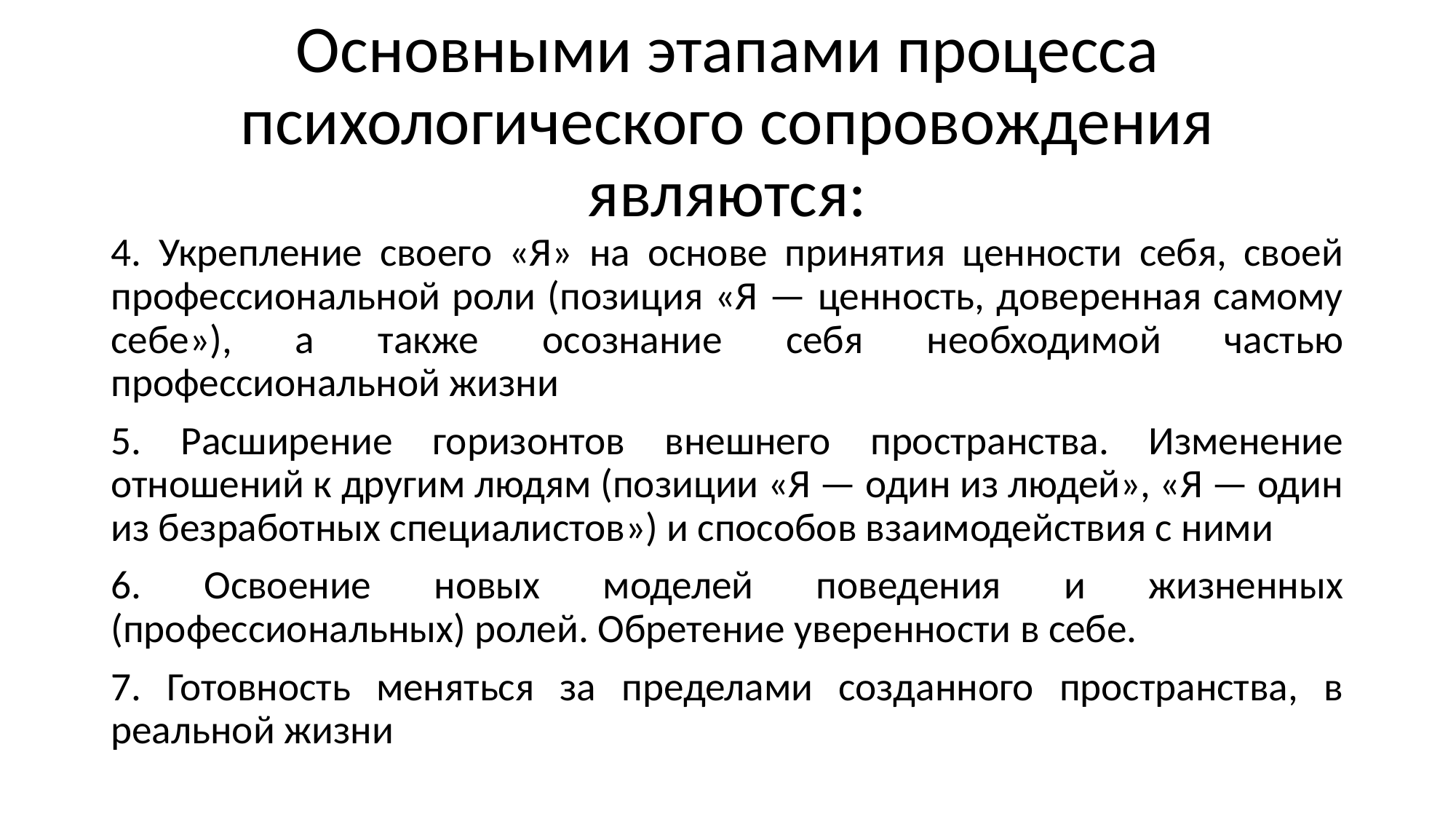

# Основными этапами процесса психологического сопровождения являются:
4. Укрепление своего «Я» на основе принятия ценности себя, своей профессиональной роли (позиция «Я — ценность, доверенная самому себе»), а также осознание себя необходимой частью профессиональной жизни
5. Расширение горизонтов внешнего пространства. Изменение отношений к другим людям (позиции «Я — один из людей», «Я — один из безработных специалистов») и способов взаимодействия с ними
6. Освоение новых моделей поведения и жизненных (профессиональных) ролей. Обретение уверенности в себе.
7. Готовность меняться за пределами созданного пространства, в реальной жизни